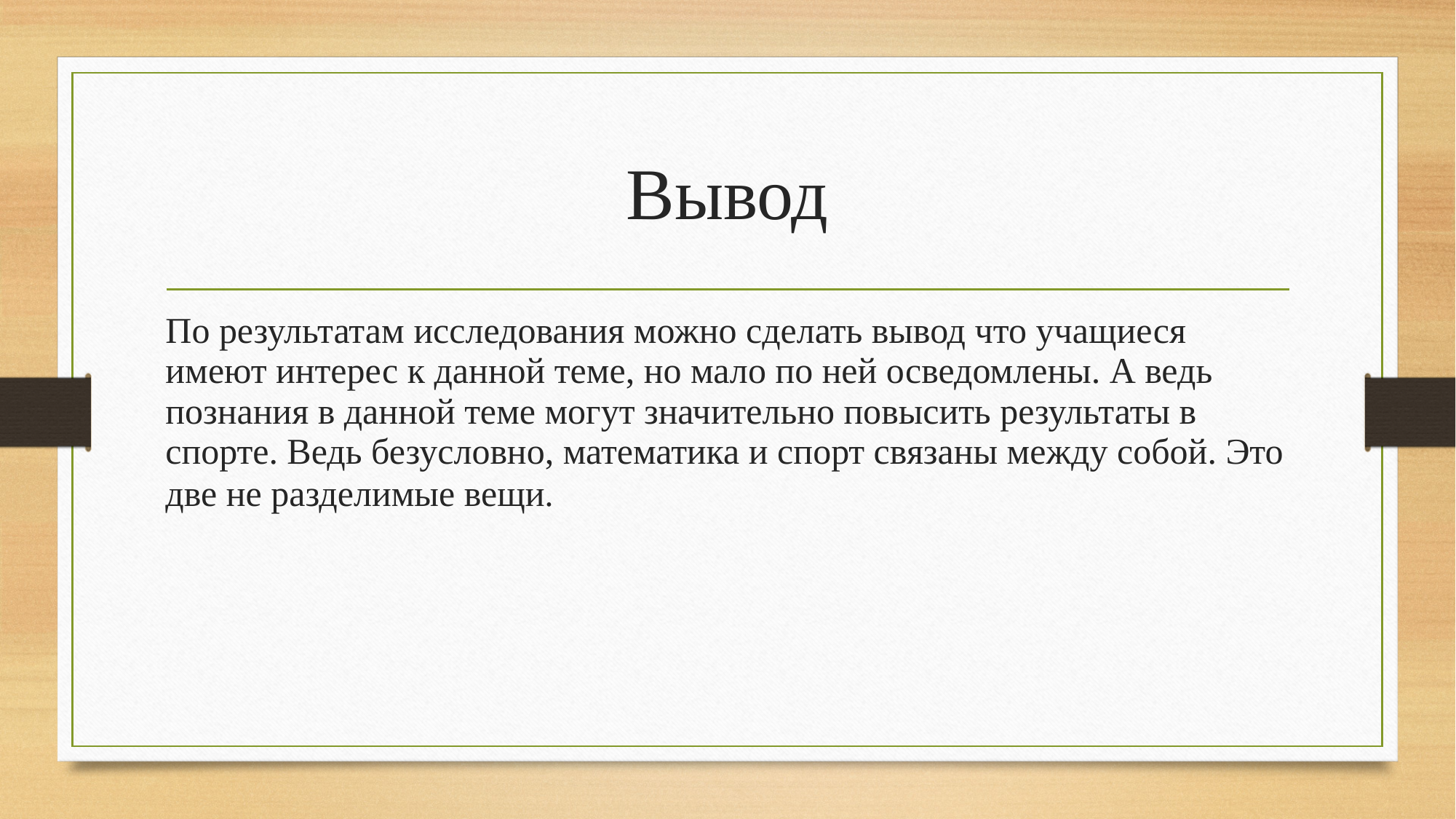

# Вывод
По результатам исследования можно сделать вывод что учащиеся имеют интерес к данной теме, но мало по ней осведомлены. А ведь познания в данной теме могут значительно повысить результаты в спорте. Ведь безусловно, математика и спорт связаны между собой. Это две не разделимые вещи.